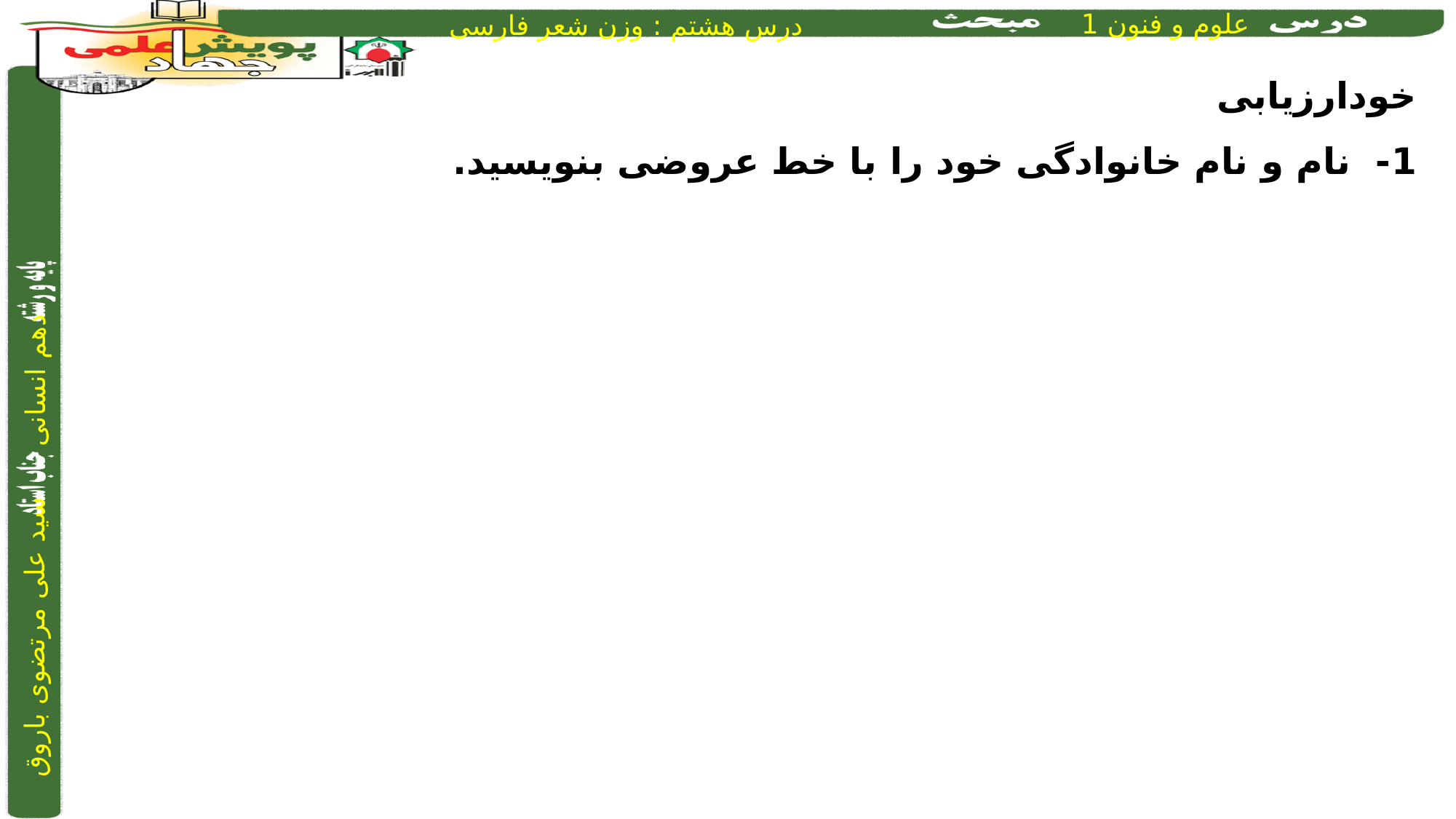

خودارزیابی
1-  نام و نام خانوادگی خود را با خط عروضی بنویسید.